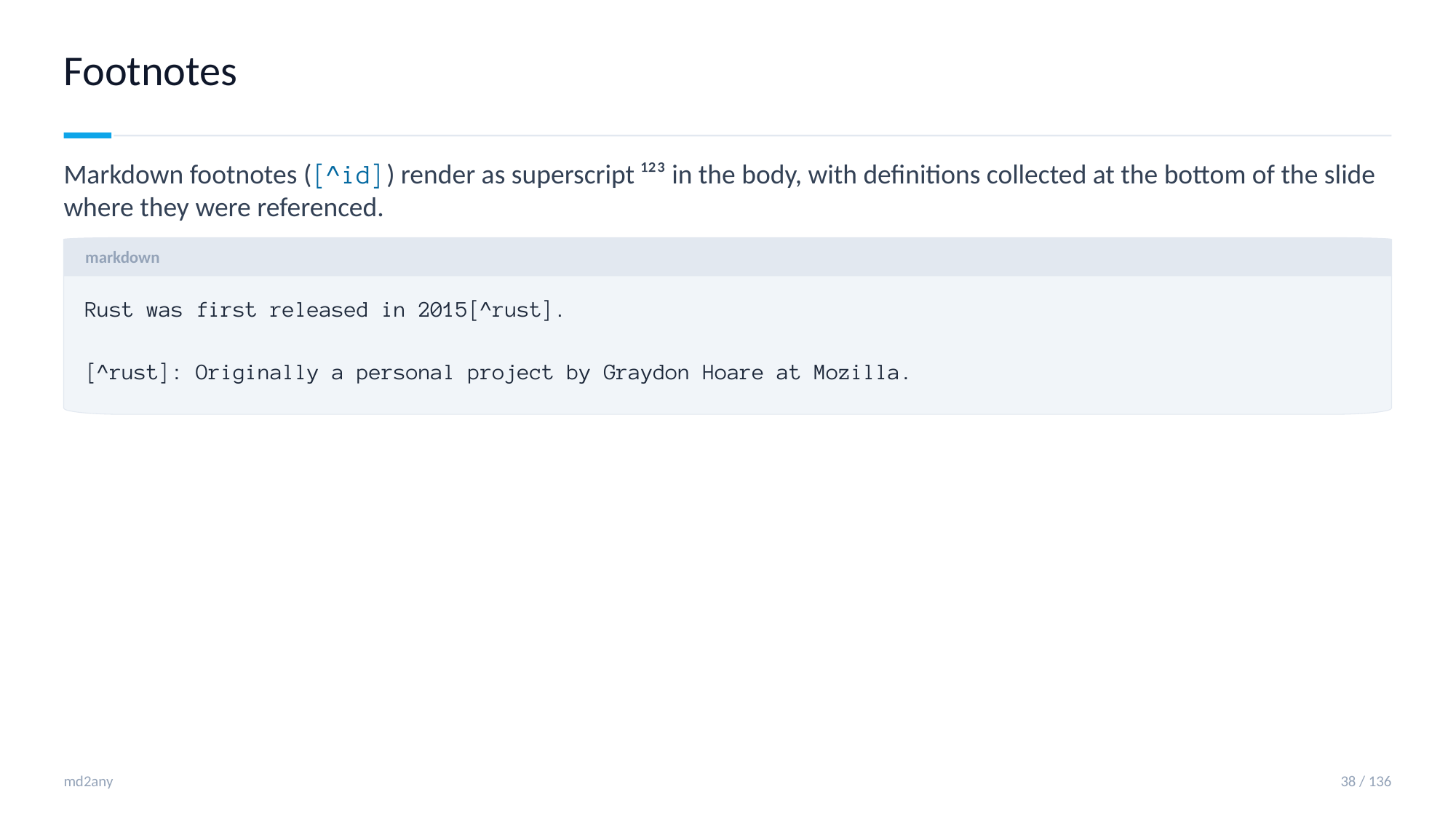

Footnotes

Markdown footnotes ([^id]) render as superscript ¹²³ in the body, with definitions collected at the bottom of the slide where they were referenced.
markdown
Rust was first released in 2015[^rust].

[^rust]: Originally a personal project by Graydon Hoare at Mozilla.
md2any
38 / 136